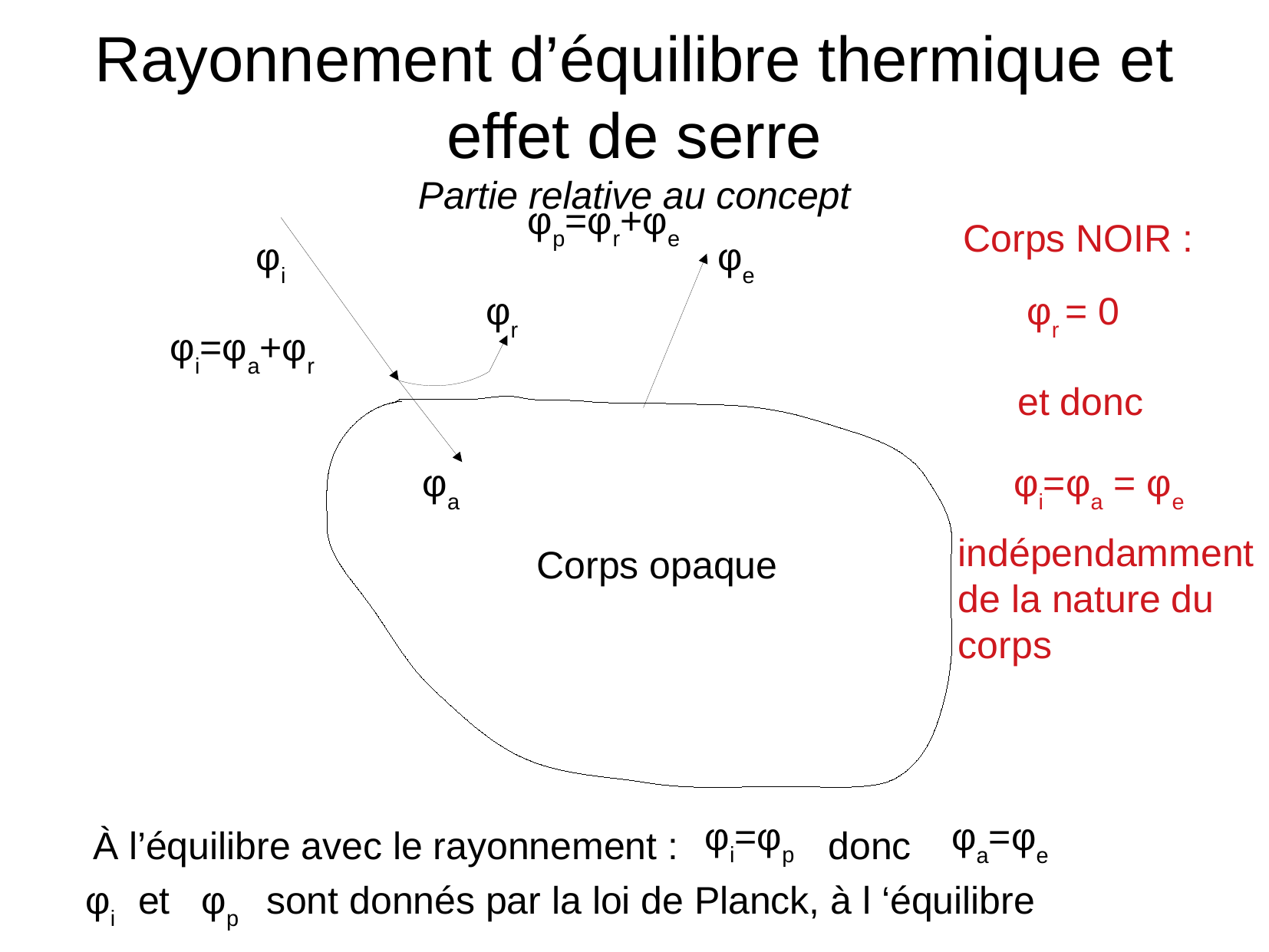

# Rayonnement d’équilibre thermique et effet de serre Partie relative au concept
φp=φr+φe
Corps NOIR :
φr = 0
et donc
φi=φa = φe

φe
φi

φr
φi=φa+φr

φa
indépendamment de la nature du corps
Corps opaque
φi=φp
φa=φe
À l’équilibre avec le rayonnement :              donc
φi
φp
et         sont donnés par la loi de Planck, à l ‘équilibre